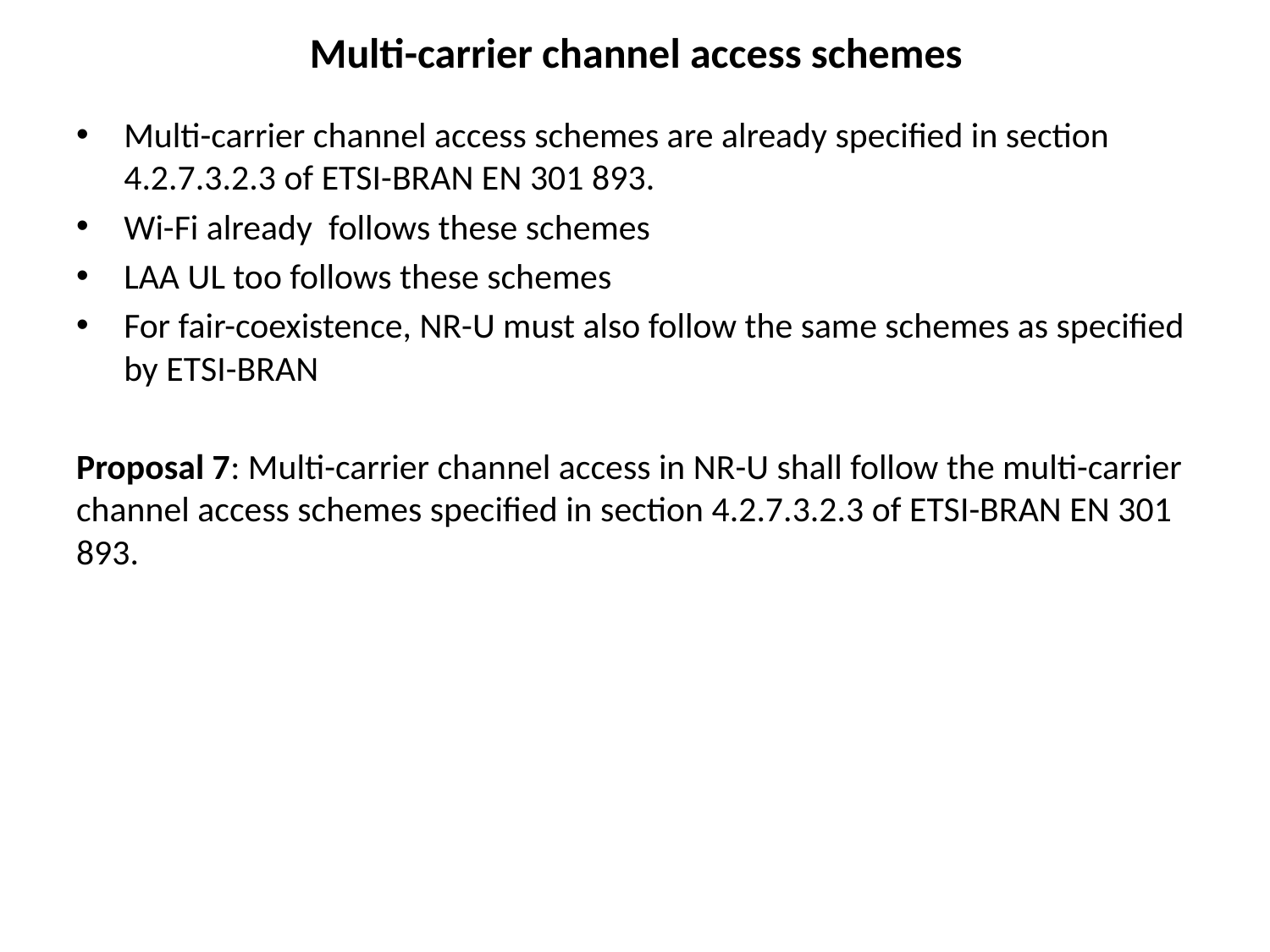

# Multi-carrier channel access schemes
Multi-carrier channel access schemes are already specified in section 4.2.7.3.2.3 of ETSI-BRAN EN 301 893.
Wi-Fi already  follows these schemes
LAA UL too follows these schemes
For fair-coexistence, NR-U must also follow the same schemes as specified by ETSI-BRAN

Proposal 7: Multi-carrier channel access in NR-U shall follow the multi-carrier channel access schemes specified in section 4.2.7.3.2.3 of ETSI-BRAN EN 301 893.